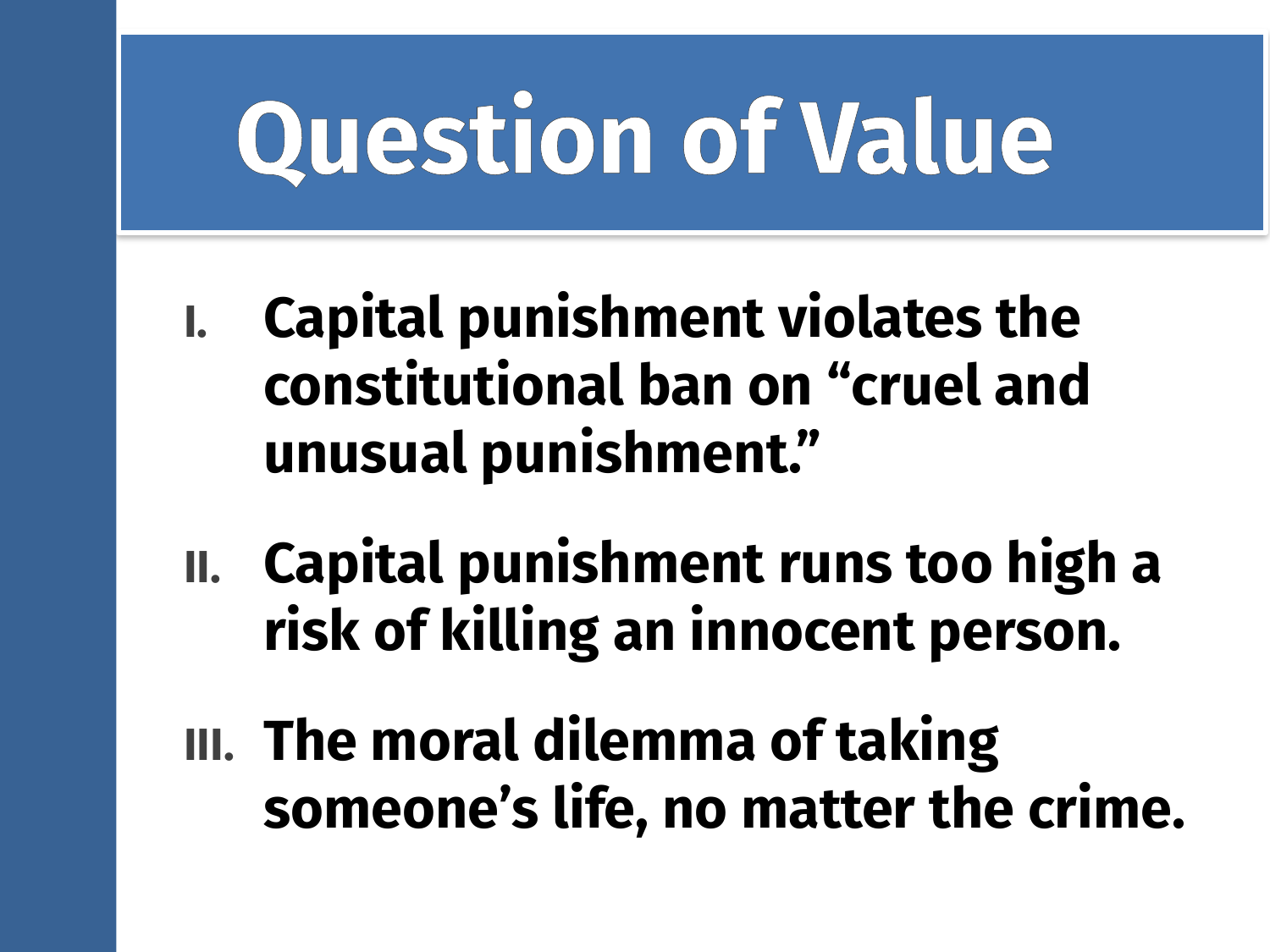

# Question of Value
Capital punishment violates the constitutional ban on “cruel and unusual punishment.”
Capital punishment runs too high a risk of killing an innocent person.
The moral dilemma of taking someone’s life, no matter the crime.